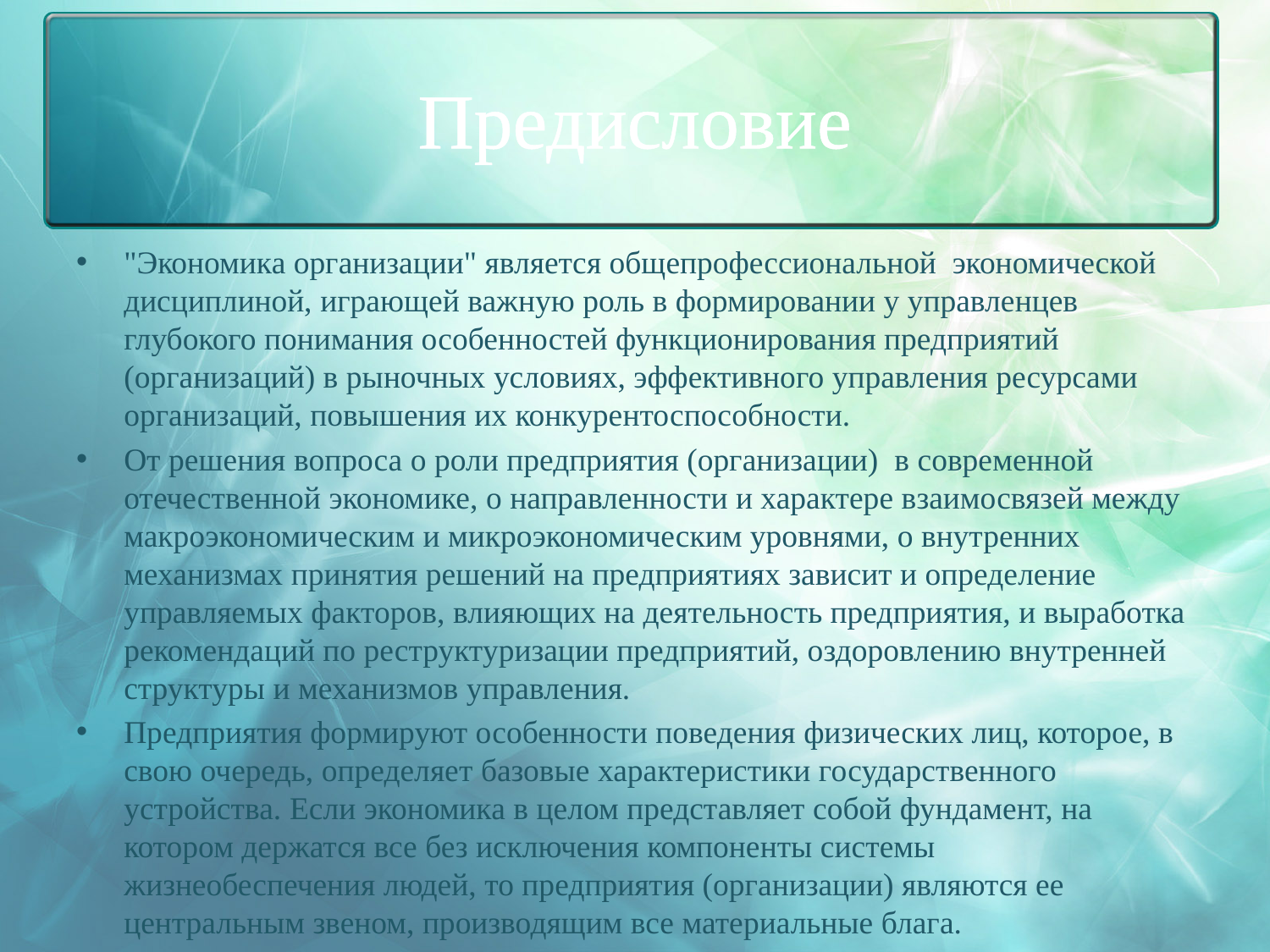

# Предисловие
"Экономика организации" является общепрофессиональной  экономической дисциплиной, играющей важную роль в формировании у управленцев глубокого понимания особенностей функционирования предприятий (организаций) в рыночных условиях, эффективного управления ресурсами организаций, повышения их конкурентоспособности.
От решения вопроса о роли предприятия (организации)  в современной отечественной экономике, о направленности и характере взаимосвязей между макроэкономическим и микроэкономическим уровнями, о внутренних механизмах принятия решений на предприятиях зависит и определение управляемых факторов, влияющих на деятельность предприятия, и выработка рекомендаций по реструктуризации предприятий, оздоровлению внутренней структуры и механизмов управления.
Предприятия формируют особенности поведения физических лиц, которое, в свою очередь, определяет базовые характеристики государственного устройства. Если экономика в целом представляет собой фундамент, на котором держатся все без исключения компоненты системы жизнеобеспечения людей, то предприятия (организации) являются ее центральным звеном, производящим все материальные блага.